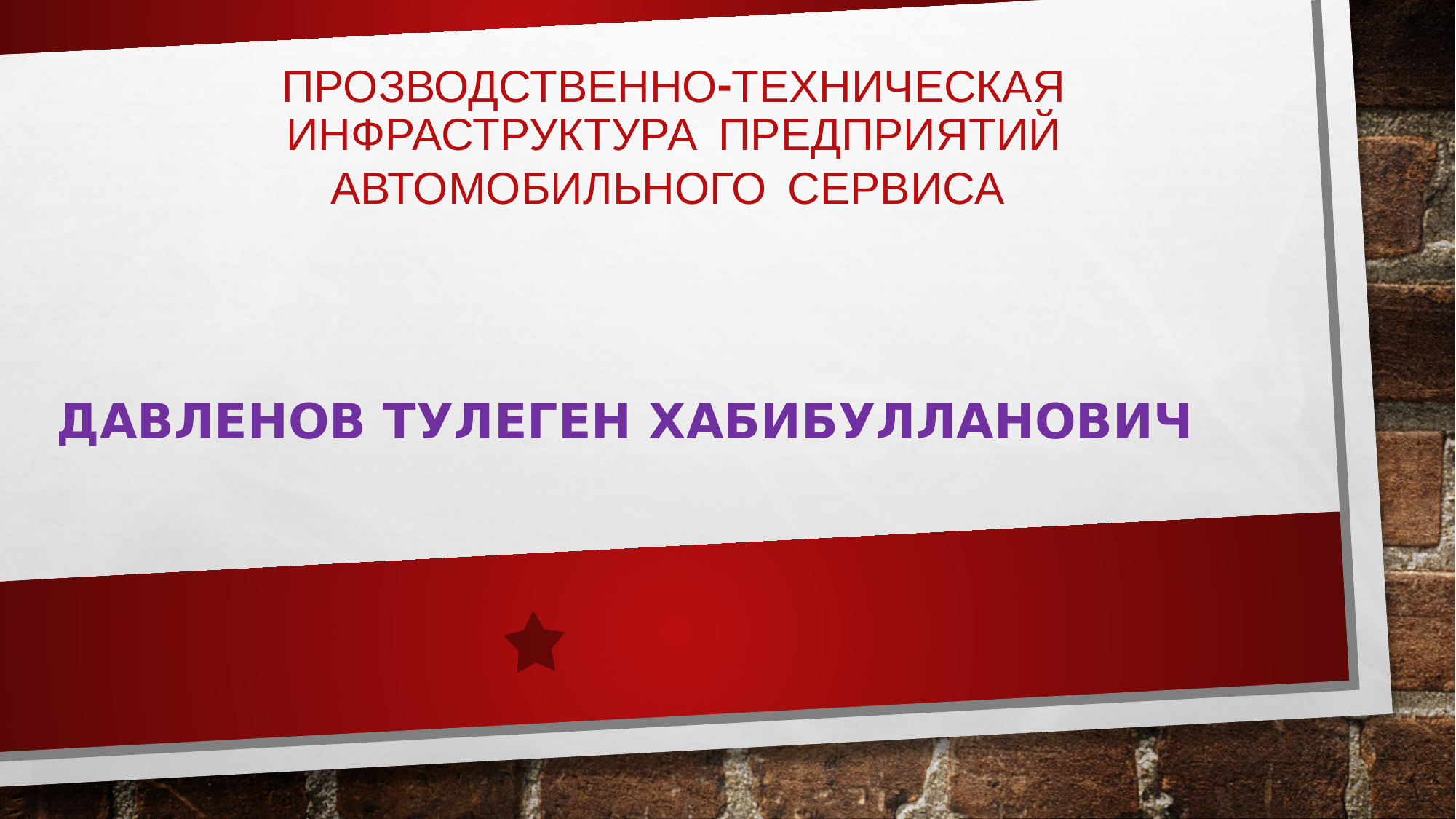

# ПРОЗВОДСТВЕННО-ТЕХНИЧЕСКАЯ ИНФРАСТРУКТУРА  ПРЕДПРИЯТИЙ АВТОМОБИЛЬНОГО  СЕРВИСА
ДАВЛЕНОВ ТУЛЕГЕН ХАБИБУЛЛАНОВИЧ